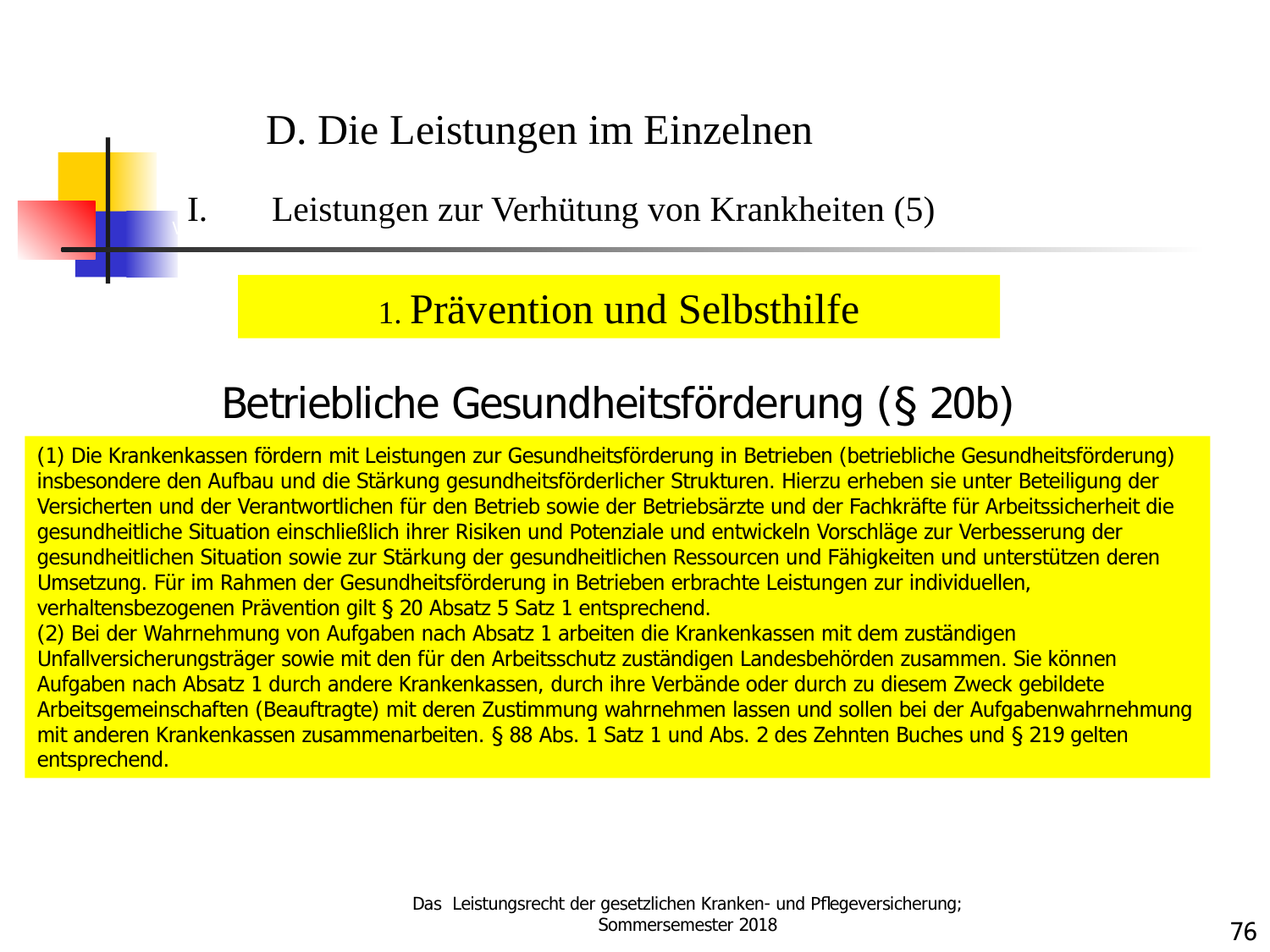

Verhütung v. Krankheiten 4
D. Die Leistungen im Einzelnen

Leistungen zur Verhütung von Krankheiten (5)
1. Prävention und Selbsthilfe

Betriebliche Gesundheitsförderung (§ 20b)
(1) Die Krankenkassen fördern mit Leistungen zur Gesundheitsförderung in Betrieben (betriebliche Gesundheitsförderung) insbesondere den Aufbau und die Stärkung gesundheitsförderlicher Strukturen. Hierzu erheben sie unter Beteiligung der Versicherten und der Verantwortlichen für den Betrieb sowie der Betriebsärzte und der Fachkräfte für Arbeitssicherheit die gesundheitliche Situation einschließlich ihrer Risiken und Potenziale und entwickeln Vorschläge zur Verbesserung der gesundheitlichen Situation sowie zur Stärkung der gesundheitlichen Ressourcen und Fähigkeiten und unterstützen deren Umsetzung. Für im Rahmen der Gesundheitsförderung in Betrieben erbrachte Leistungen zur individuellen, verhaltensbezogenen Prävention gilt § 20 Absatz 5 Satz 1 entsprechend.
(2) Bei der Wahrnehmung von Aufgaben nach Absatz 1 arbeiten die Krankenkassen mit dem zuständigen Unfallversicherungsträger sowie mit den für den Arbeitsschutz zuständigen Landesbehörden zusammen. Sie können Aufgaben nach Absatz 1 durch andere Krankenkassen, durch ihre Verbände oder durch zu diesem Zweck gebildete Arbeitsgemeinschaften (Beauftragte) mit deren Zustimmung wahrnehmen lassen und sollen bei der Aufgabenwahrnehmung mit anderen Krankenkassen zusammenarbeiten. § 88 Abs. 1 Satz 1 und Abs. 2 des Zehnten Buches und § 219 gelten entsprechend.
Das  Leistungsrecht der gesetzlichen Kranken- und Pflegeversicherung; Sommersemester 2018
76